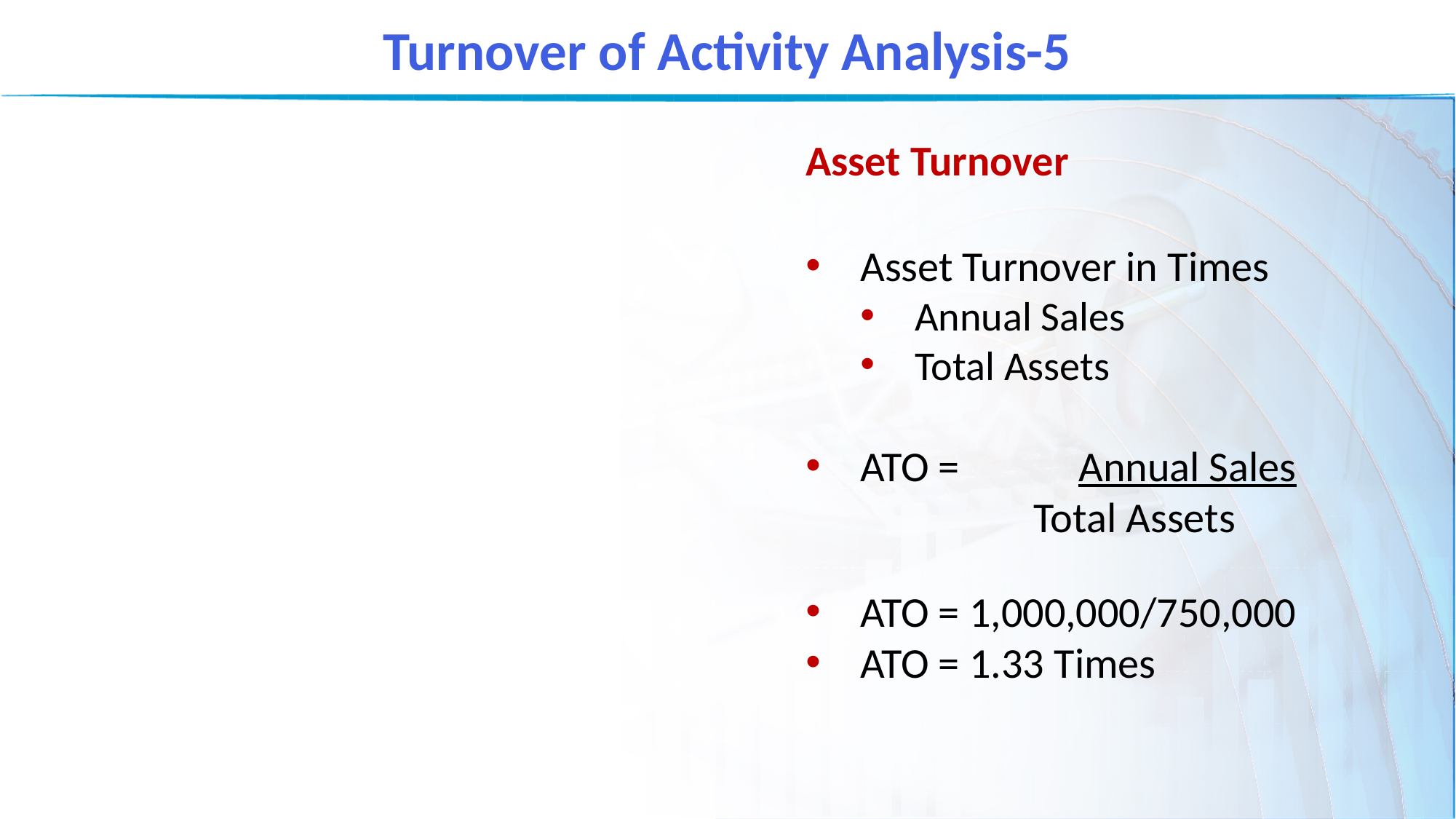

Turnover of Activity Analysis-5
Asset Turnover

Asset Turnover in Times
Annual Sales
Total Assets

ATO = 	Annual Sales
		 Total Assets

ATO = 1,000,000/750,000
ATO = 1.33 Times